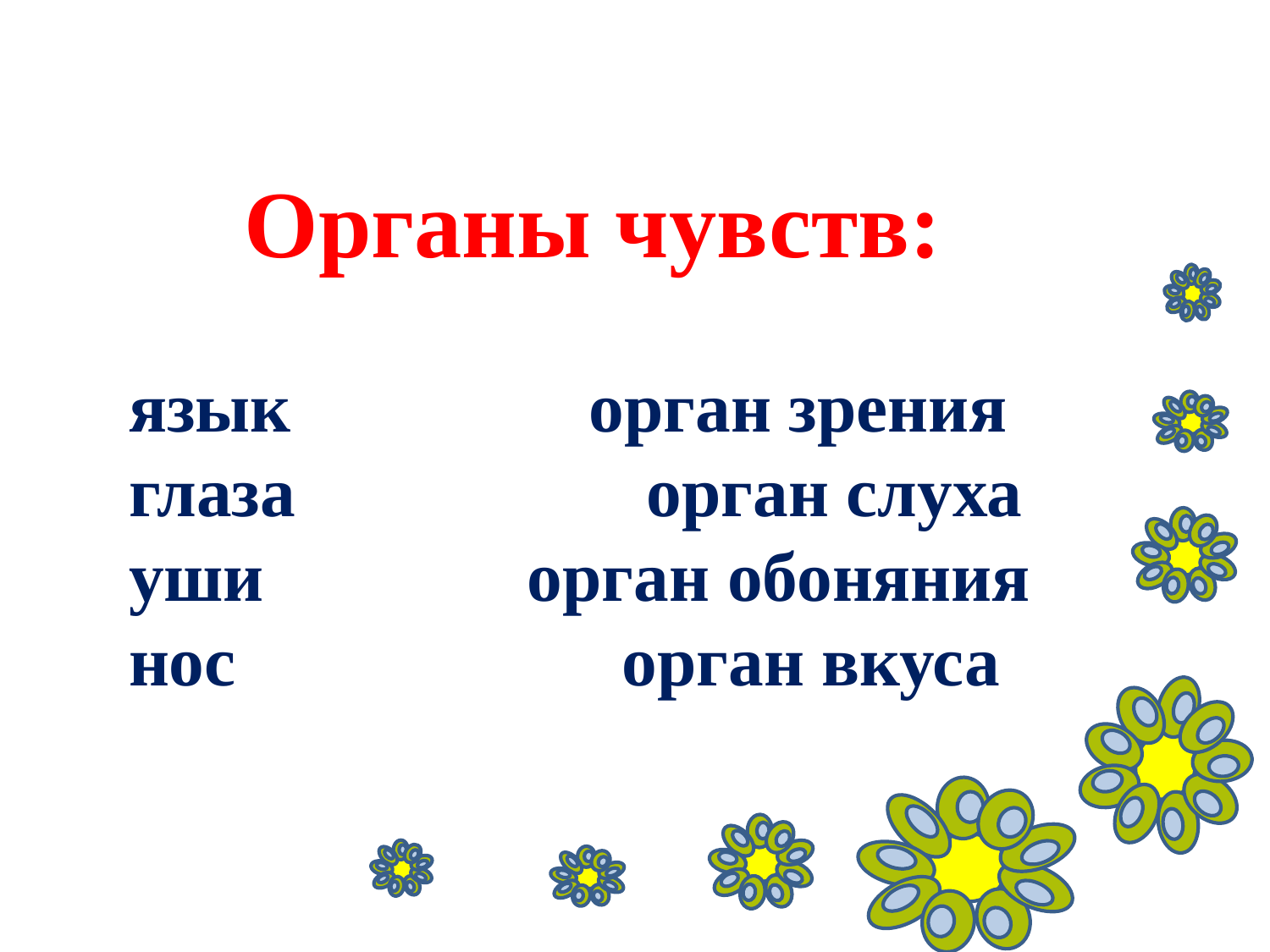

Органы чувств:

язык                 орган зрения
глаза                    орган слуха
уши               орган обоняния
нос                      орган вкуса